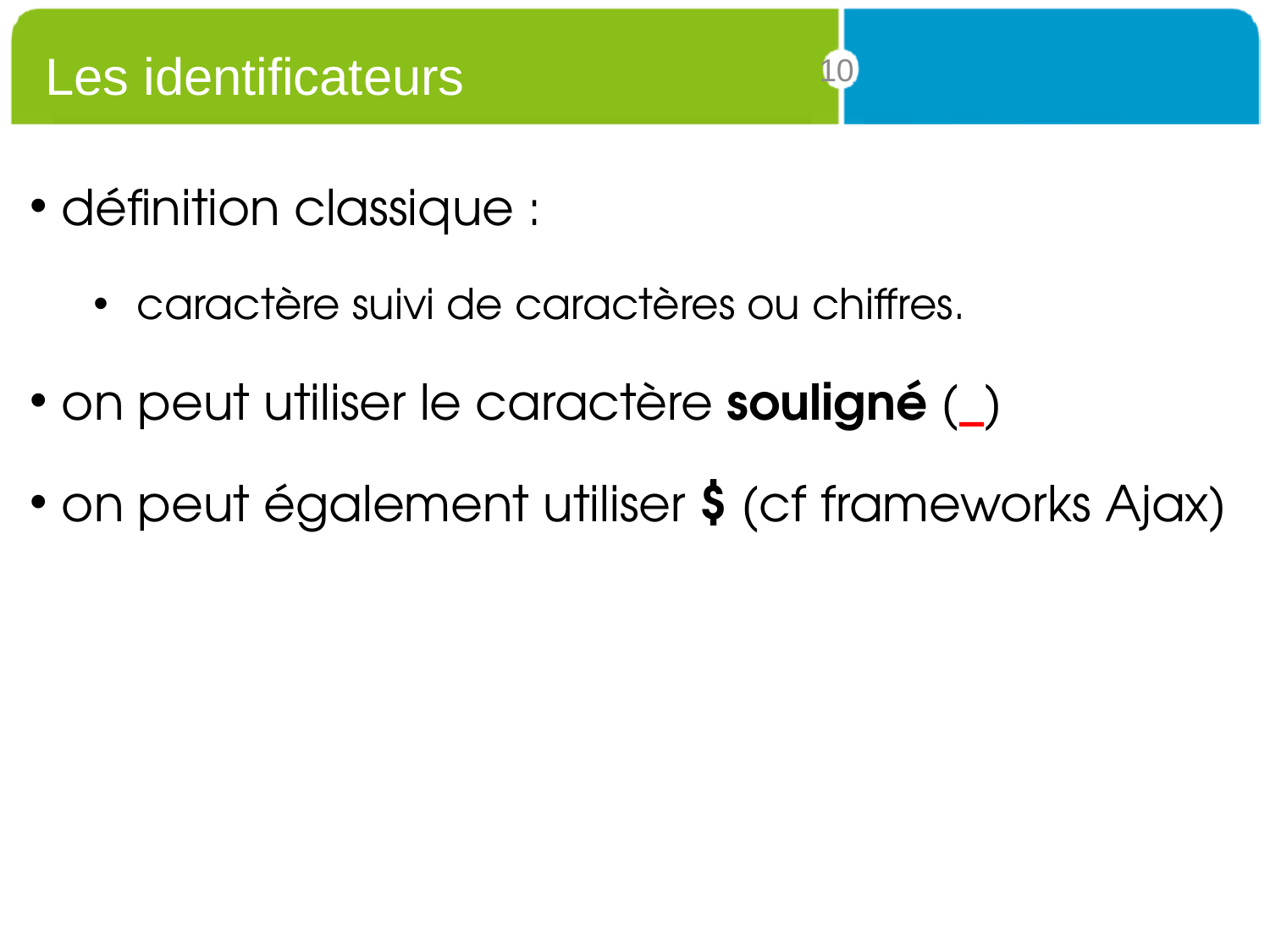

# Les identificateurs
10
définition classique :
 caractère suivi de caractères ou chiffres.
on peut utiliser le caractère souligné (_)
on peut également utiliser $ (cf frameworks Ajax)